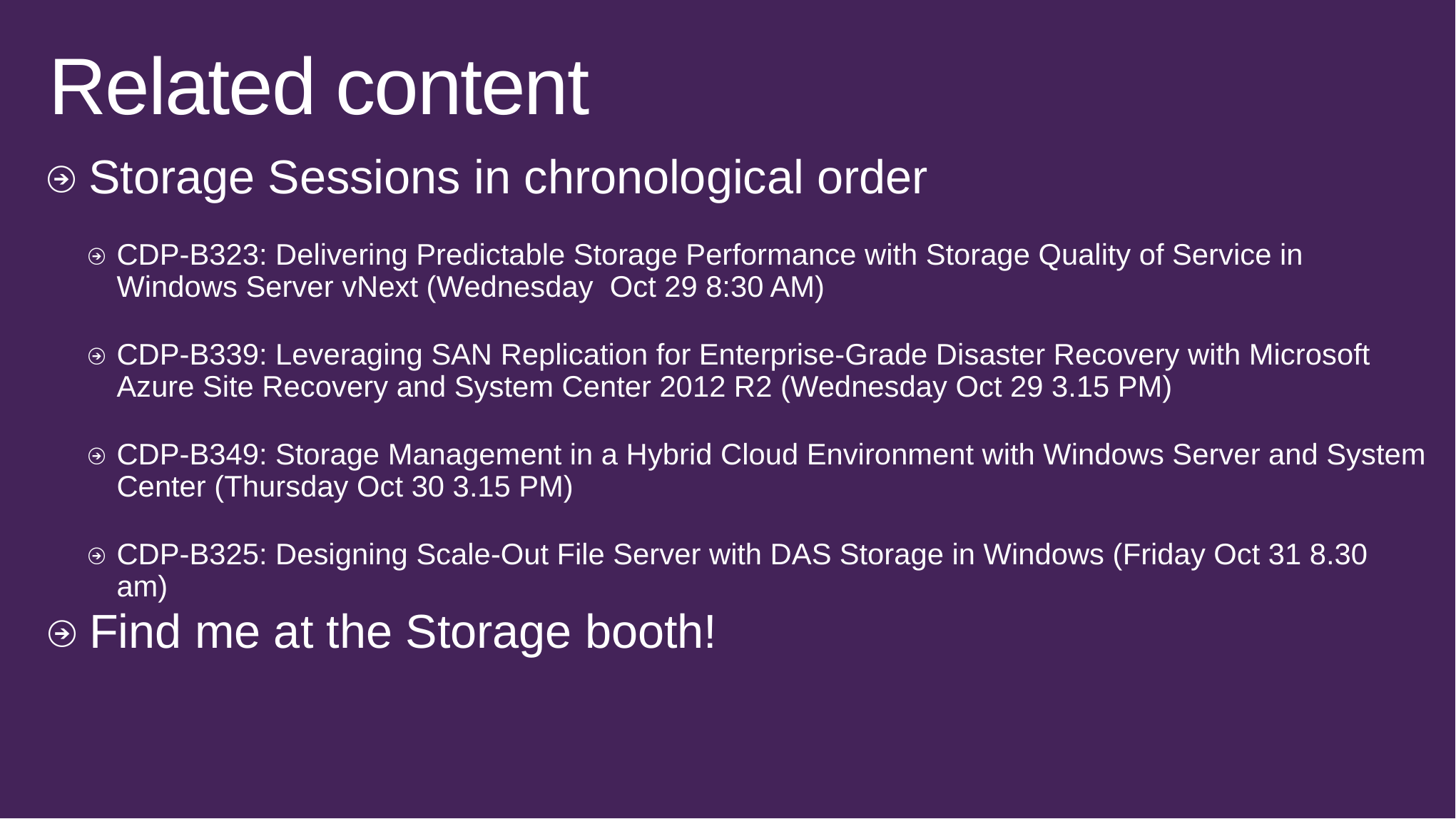

# Related content
Storage Sessions in chronological order
CDP-B323: Delivering Predictable Storage Performance with Storage Quality of Service in Windows Server vNext (Wednesday  Oct 29 8:30 AM)
CDP-B339: Leveraging SAN Replication for Enterprise-Grade Disaster Recovery with Microsoft Azure Site Recovery and System Center 2012 R2 (Wednesday Oct 29 3.15 PM)
CDP-B349: Storage Management in a Hybrid Cloud Environment with Windows Server and System Center (Thursday Oct 30 3.15 PM)
CDP-B325: Designing Scale-Out File Server with DAS Storage in Windows (Friday Oct 31 8.30 am)

Find me at the Storage booth!